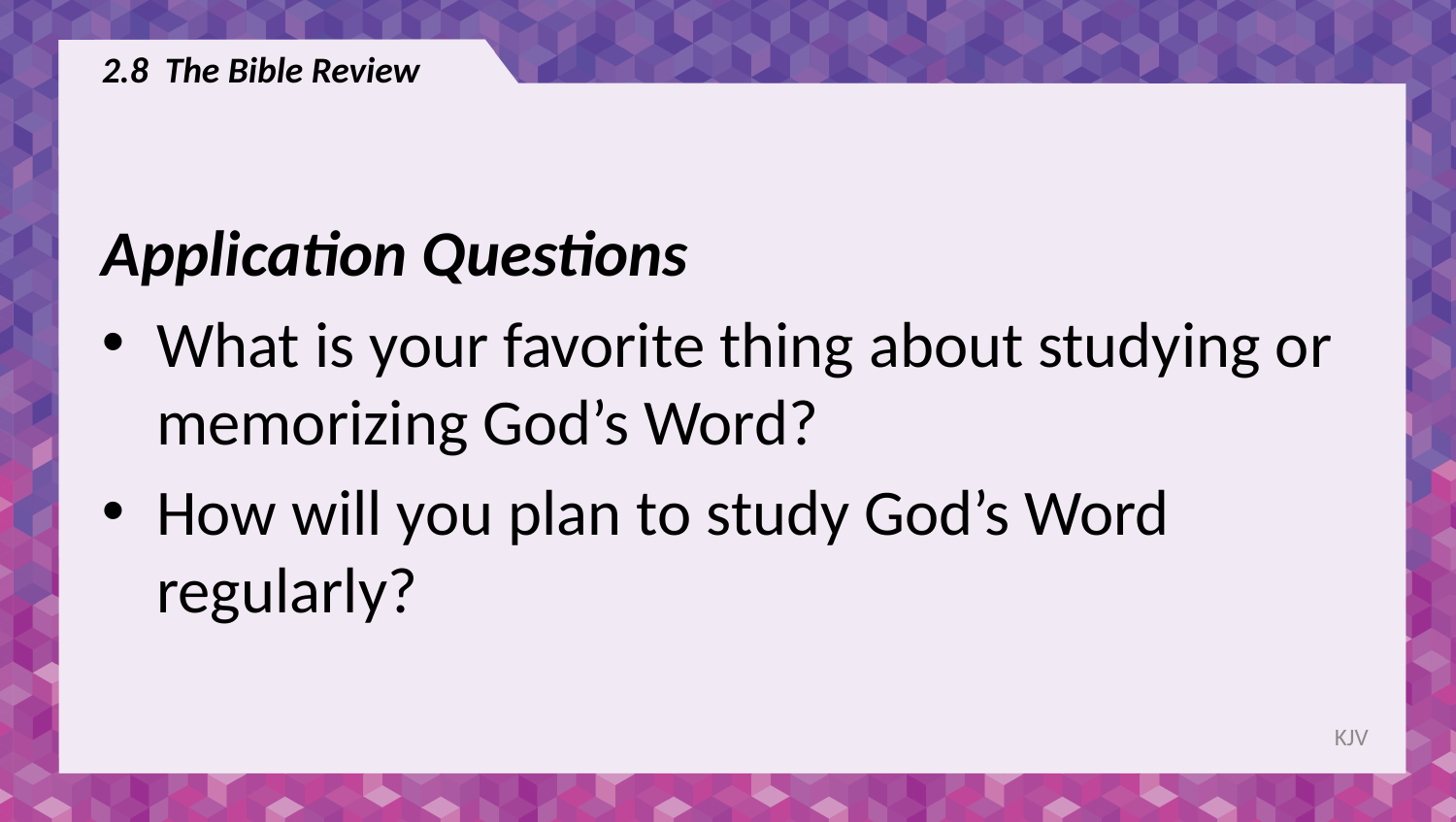

# 2.8  The Bible Review
Application Questions
What is your favorite thing about studying or memorizing God’s Word?
How will you plan to study God’s Word regularly?
KJV